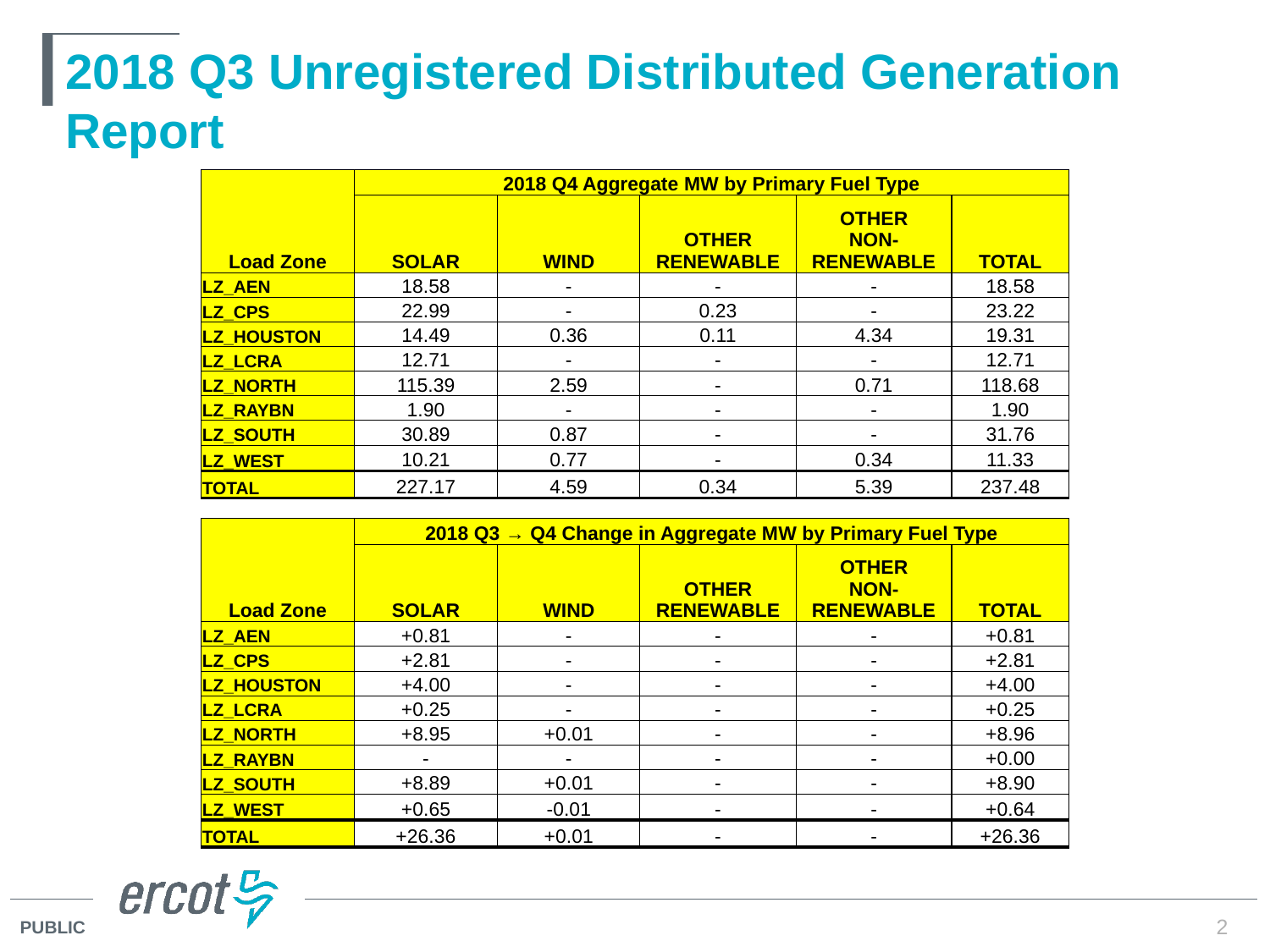

# 2018 Q3 Unregistered Distributed Generation Report
| Load Zone | 2018 Q4 Aggregate MW by Primary Fuel Type |  |  |  |  |
| --- | --- | --- | --- | --- | --- |
|  | SOLAR | WIND | OTHER RENEWABLE | OTHER NON-RENEWABLE | TOTAL |
| LZ\_AEN | 18.58 | - | - | - | 18.58 |
| LZ\_CPS | 22.99 | - | 0.23 | - | 23.22 |
| LZ\_HOUSTON | 14.49 | 0.36 | 0.11 | 4.34 | 19.31 |
| LZ\_LCRA | 12.71 | - | - | - | 12.71 |
| LZ\_NORTH | 115.39 | 2.59 | - | 0.71 | 118.68 |
| LZ\_RAYBN | 1.90 | - | - | - | 1.90 |
| LZ\_SOUTH | 30.89 | 0.87 | - | - | 31.76 |
| LZ\_WEST | 10.21 | 0.77 | - | 0.34 | 11.33 |
| TOTAL | 227.17 | 4.59 | 0.34 | 5.39 | 237.48 |
| Load Zone | 2018 Q3 → Q4 Change in Aggregate MW by Primary Fuel Type |  |  |  |  |
| --- | --- | --- | --- | --- | --- |
|  | SOLAR | WIND | OTHER RENEWABLE | OTHER NON-RENEWABLE | TOTAL |
| LZ\_AEN | +0.81 | - | - | - | +0.81 |
| LZ\_CPS | +2.81 | - | - | - | +2.81 |
| LZ\_HOUSTON | +4.00 | - | - | - | +4.00 |
| LZ\_LCRA | +0.25 | - | - | - | +0.25 |
| LZ\_NORTH | +8.95 | +0.01 | - | - | +8.96 |
| LZ\_RAYBN | - | - | - | - | +0.00 |
| LZ\_SOUTH | +8.89 | +0.01 | - | - | +8.90 |
| LZ\_WEST | +0.65 | -0.01 | - | - | +0.64 |
| TOTAL | +26.36 | +0.01 | - | - | +26.36 |
2